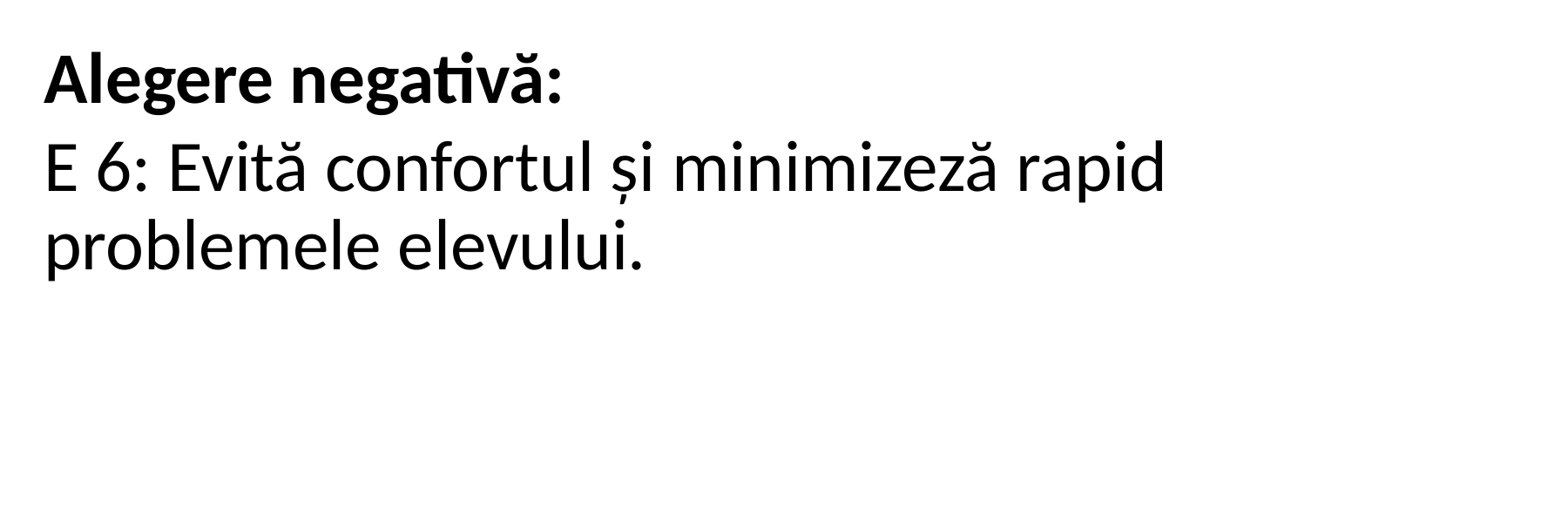

Alegere negativă:
E 6: Evită confortul și minimizeză rapid problemele elevului.